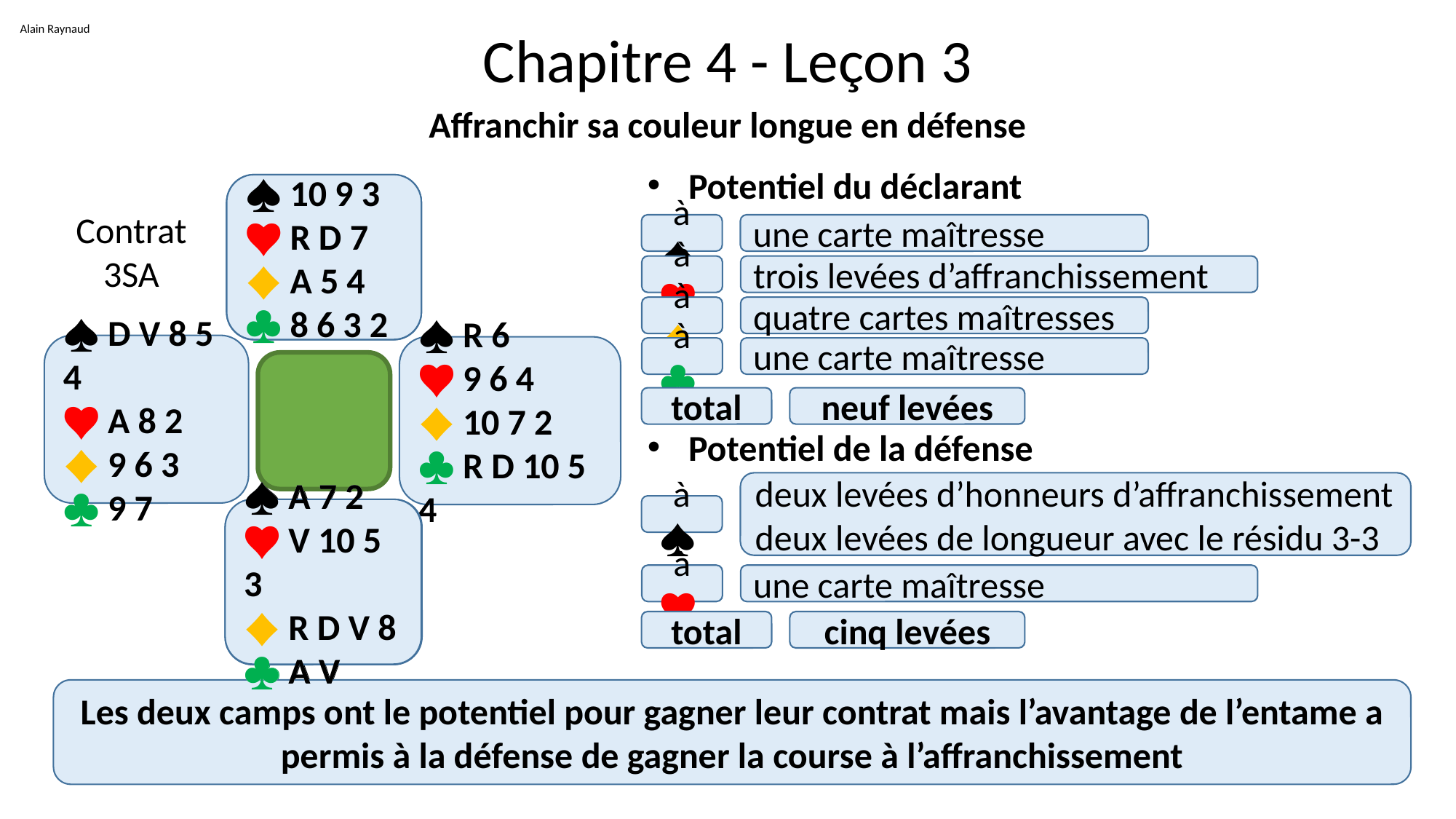

Alain Raynaud
# Chapitre 4 - Leçon 3
Affranchir sa couleur longue en défense

Potentiel du déclarant

Potentiel de la défense
♠ 10 9 3
♥ R D 7
♦ A 5 4
♣ 8 6 3 2
♠ 10 9 3
♥ R D 7
♦ A 5 4
♣ 8 6 3 2
♠ 10 9 3
♥ R D 7
♦ A 5 4
♣ 8 6 3 2
Contrat
3SA
à ♠
une carte maîtresse
à ♥
trois levées d’affranchissement
à ♦
quatre cartes maîtresses
♠ D V 8 5 4
♥ A 8 2
♦ 9 6 3
♣ 9 7
♠ R 6
♥ 9 6 4
♦ 10 7 2
♣ R D 10 5 4
à ♣
une carte maîtresse

total
neuf levées
deux levées d’honneurs d’affranchissement
deux levées de longueur avec le résidu 3-3
à ♠
♠ A 7 2
♥ V 10 5 3
♦ R D V 8
♣ A V
♠ A 7 2
♥ V 10 5 3
♦ R D V 8
♣ A V
♠ A 7 2
♥ V 10 5 3
♦ R D V 8
♣ A V
à ♥
une carte maîtresse
total
cinq levées
Les deux camps ont le potentiel pour gagner leur contrat mais l’avantage de l’entame a permis à la défense de gagner la course à l’affranchissement